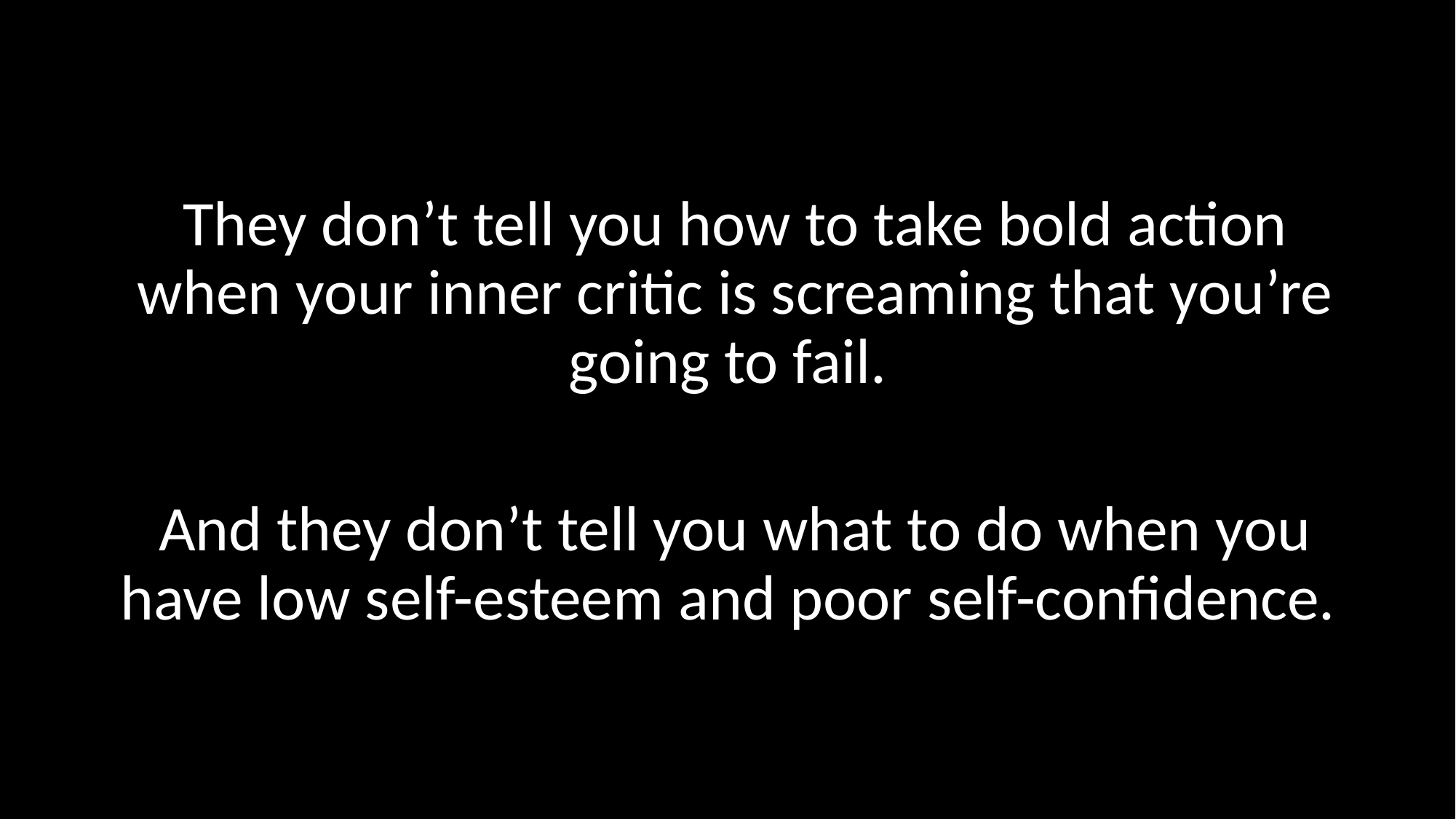

They don’t tell you how to take bold action when your inner critic is screaming that you’re going to fail.

And they don’t tell you what to do when you have low self-esteem and poor self-confidence.